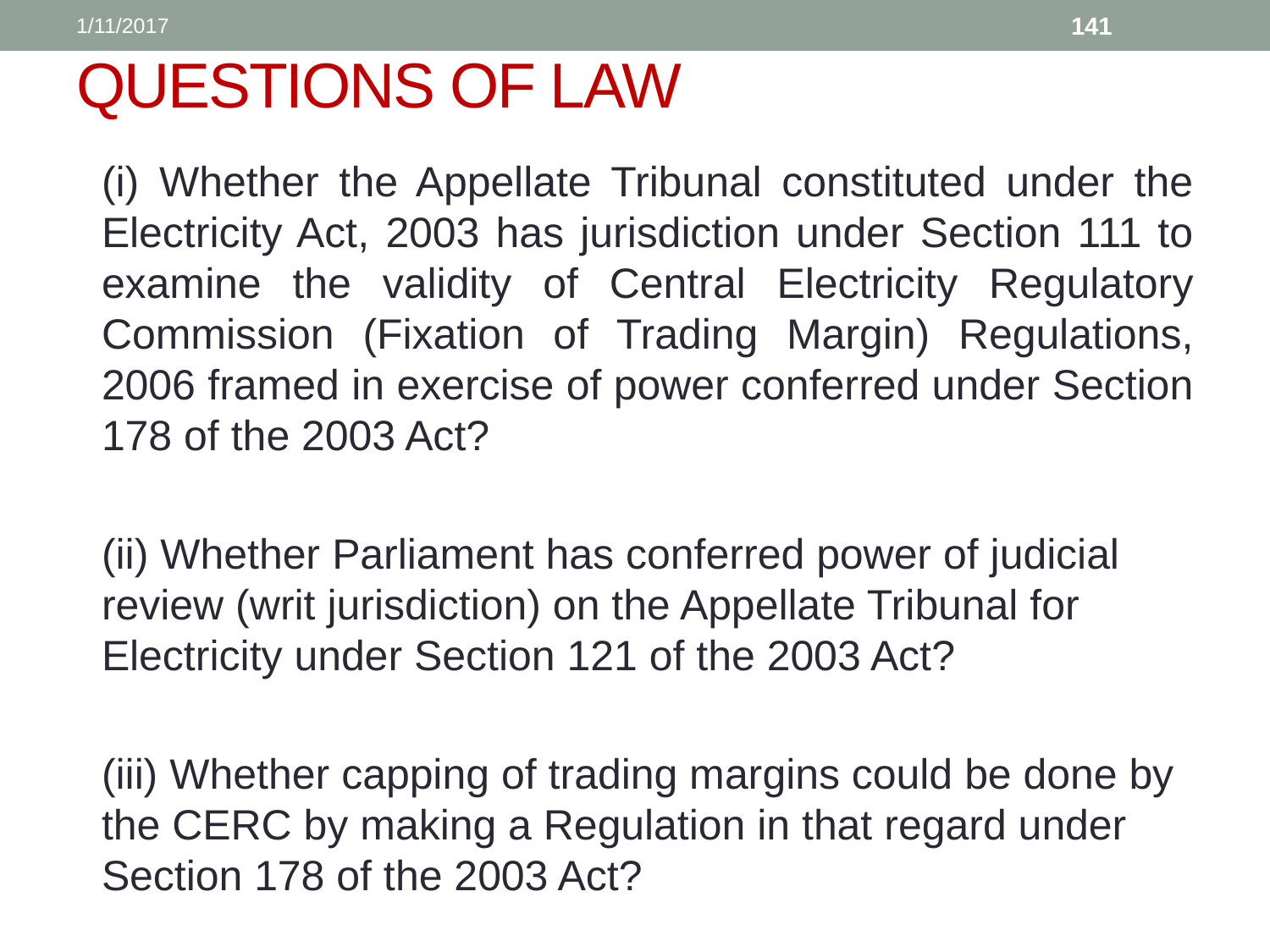

1/11/2017
141
# QUESTIONS OF LAW
	(i) Whether the Appellate Tribunal constituted under the Electricity Act, 2003 has jurisdiction under Section 111 to examine the validity of Central Electricity Regulatory Commission (Fixation of Trading Margin) Regulations, 2006 framed in exercise of power conferred under Section 178 of the 2003 Act?

	(ii) Whether Parliament has conferred power of judicial review (writ jurisdiction) on the Appellate Tribunal for Electricity under Section 121 of the 2003 Act?

	(iii) Whether capping of trading margins could be done by the CERC by making a Regulation in that regard under Section 178 of the 2003 Act?